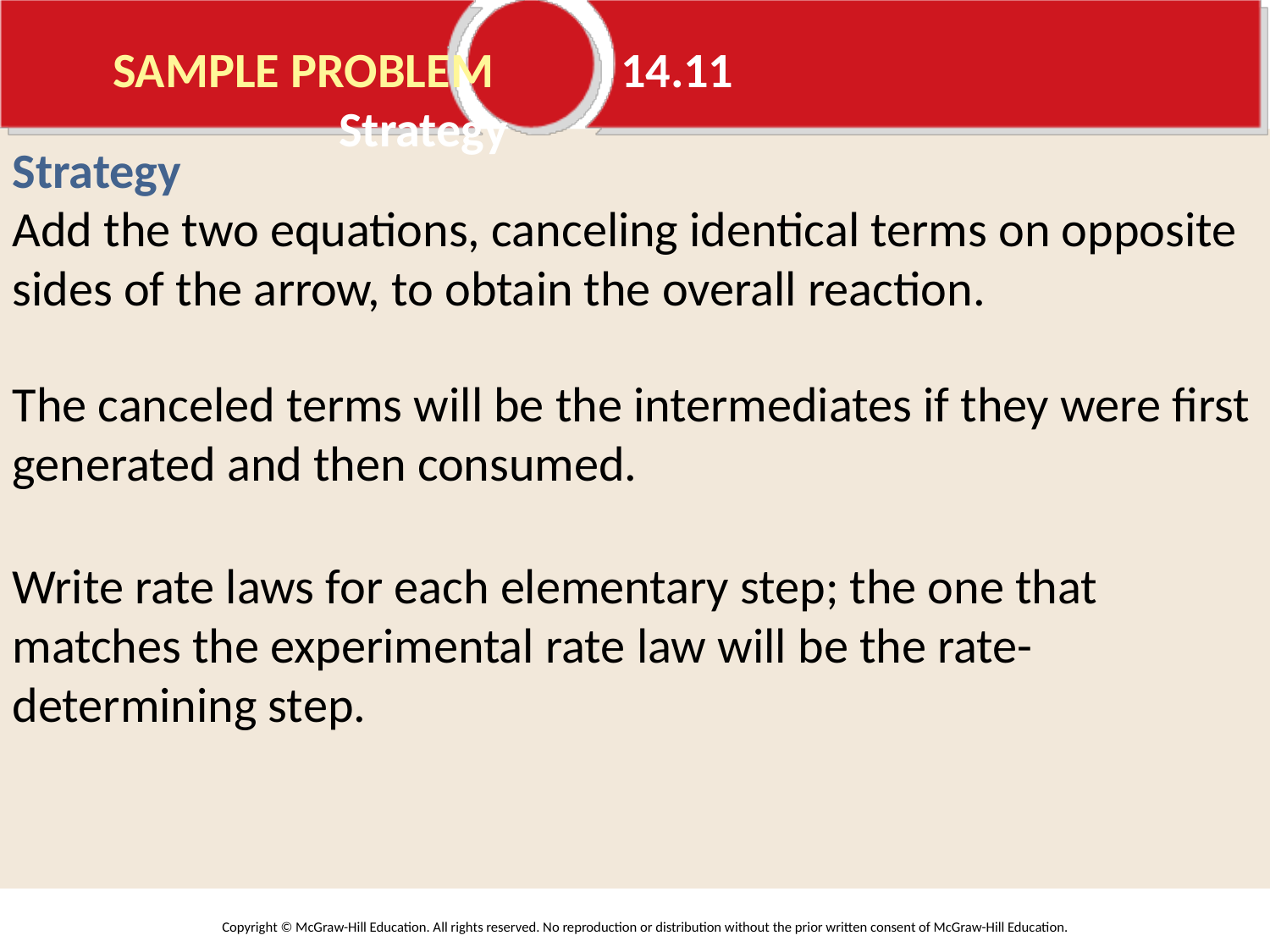

# SAMPLE PROBLEM	14.11 Strategy
Strategy
Add the two equations, canceling identical terms on opposite sides of the arrow, to obtain the overall reaction.
The canceled terms will be the intermediates if they were first generated and then consumed.
Write rate laws for each elementary step; the one that matches the experimental rate law will be the rate-determining step.